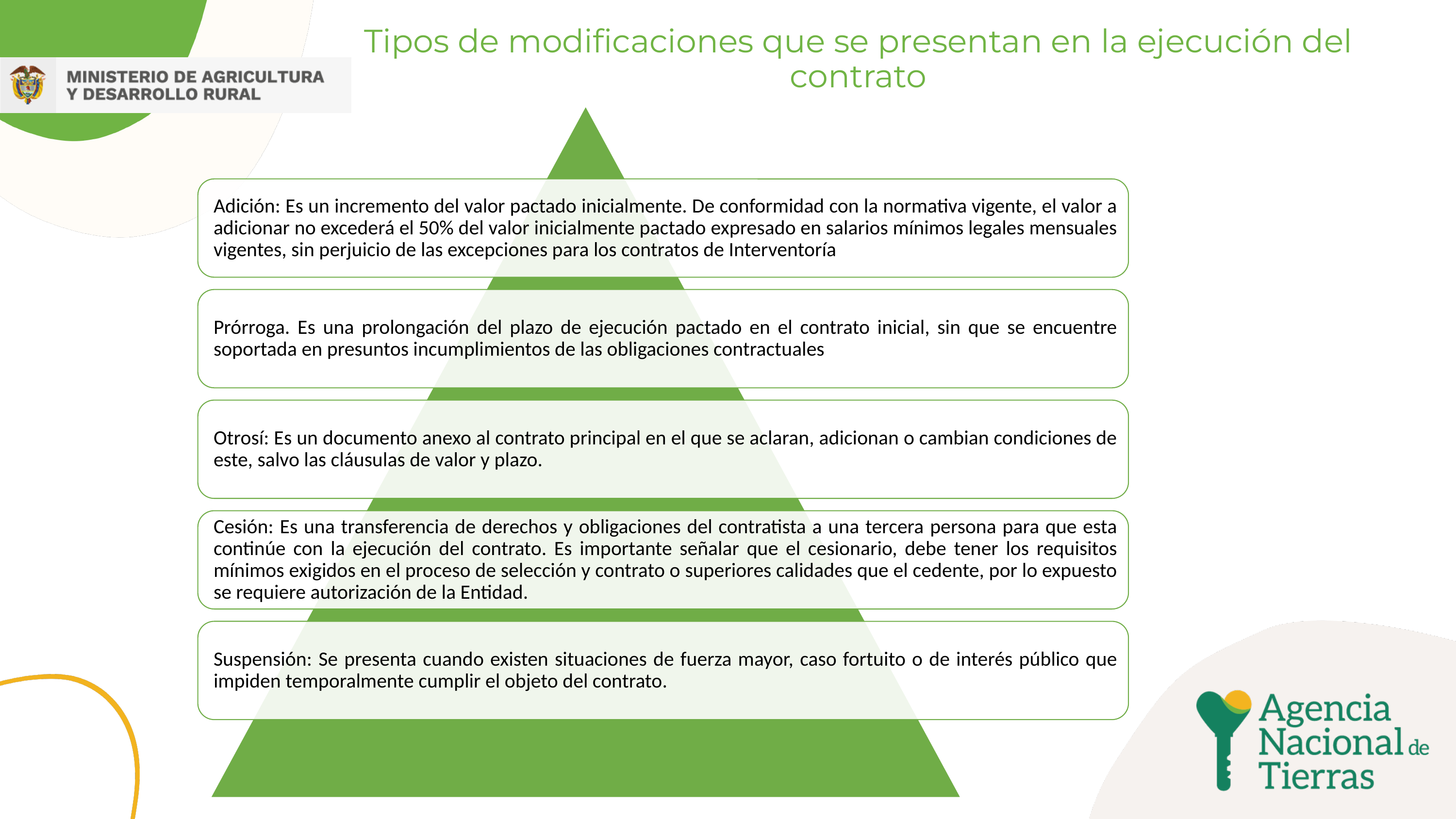

# Tipos de modificaciones que se presentan en la ejecución del contrato
Adición: Es un incremento del valor pactado inicialmente. De conformidad con la normativa vigente, el valor a adicionar no excederá el 50% del valor inicialmente pactado expresado en salarios mínimos legales mensuales vigentes, sin perjuicio de las excepciones para los contratos de Interventoría
Prórroga. Es una prolongación del plazo de ejecución pactado en el contrato inicial, sin que se encuentre soportada en presuntos incumplimientos de las obligaciones contractuales
Otrosí: Es un documento anexo al contrato principal en el que se aclaran, adicionan o cambian condiciones de este, salvo las cláusulas de valor y plazo.
Cesión: Es una transferencia de derechos y obligaciones del contratista a una tercera persona para que esta continúe con la ejecución del contrato. Es importante señalar que el cesionario, debe tener los requisitos mínimos exigidos en el proceso de selección y contrato o superiores calidades que el cedente, por lo expuesto se requiere autorización de la Entidad.
Suspensión: Se presenta cuando existen situaciones de fuerza mayor, caso fortuito o de interés público que impiden temporalmente cumplir el objeto del contrato.